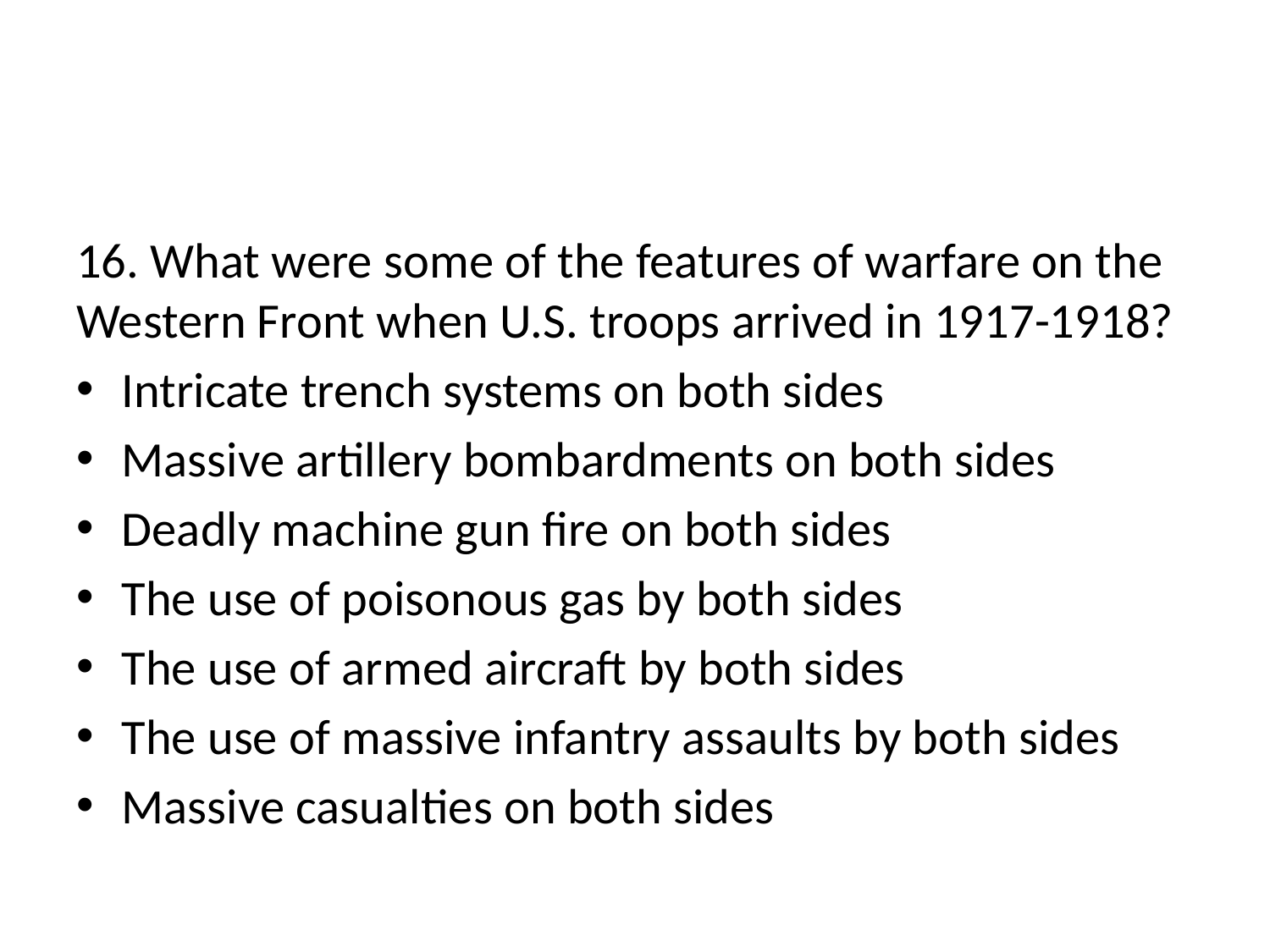

#
16. What were some of the features of warfare on the Western Front when U.S. troops arrived in 1917-1918?
Intricate trench systems on both sides
Massive artillery bombardments on both sides
Deadly machine gun fire on both sides
The use of poisonous gas by both sides
The use of armed aircraft by both sides
The use of massive infantry assaults by both sides
Massive casualties on both sides